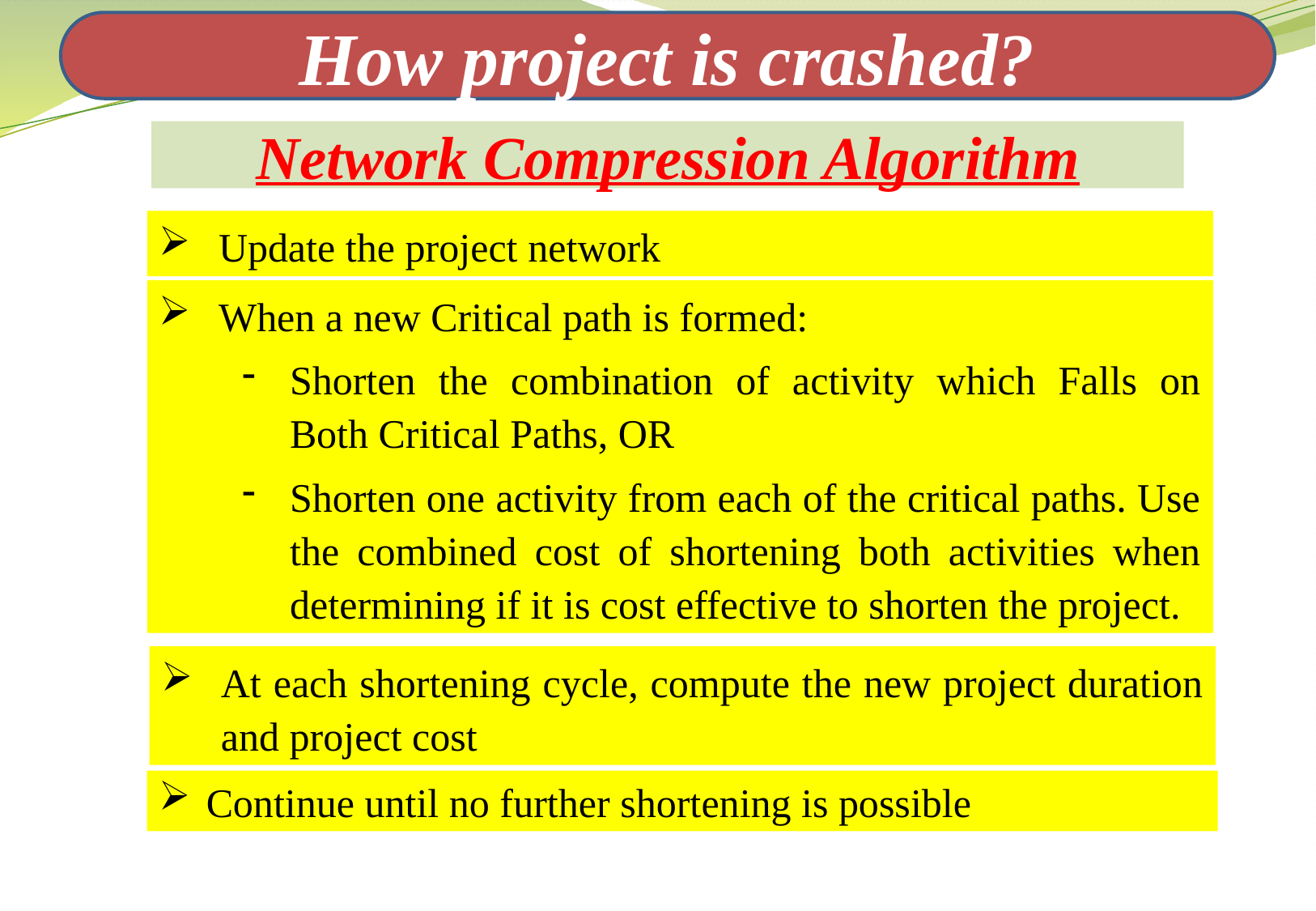

How project is crashed?
Network Compression Algorithm
Update the project network
When a new Critical path is formed:
Shorten the combination of activity which Falls on Both Critical Paths, OR
Shorten one activity from each of the critical paths. Use the combined cost of shortening both activities when determining if it is cost effective to shorten the project.
At each shortening cycle, compute the new project duration and project cost
Continue until no further shortening is possible